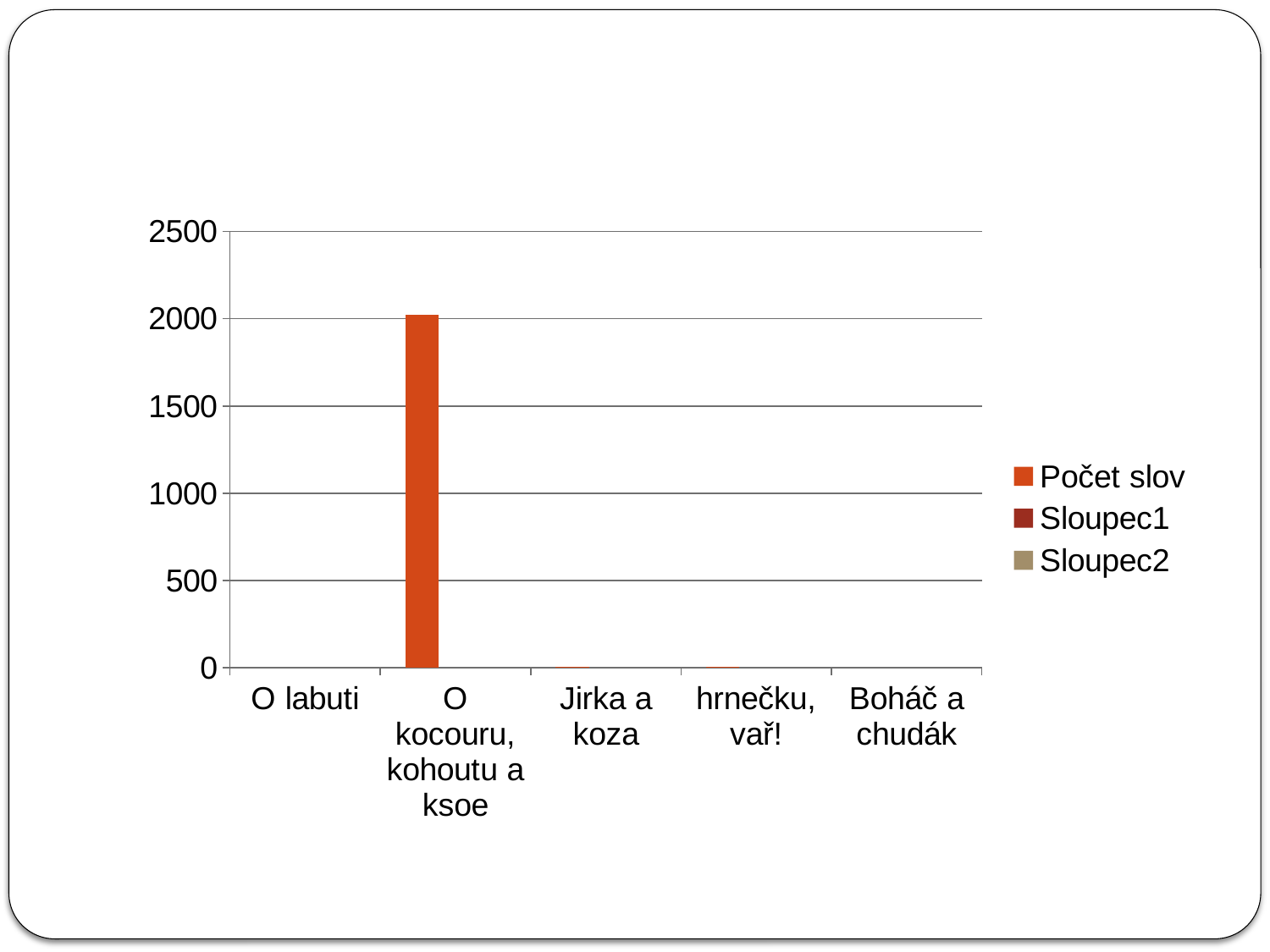

#

### Chart

| Category | Počet slov | Sloupec1 | Sloupec2 |
|---|---|---|---|
| O labuti | None | None | None |
| O kocouru, kohoutu a ksoe | 2022.0 | None | None |
| Jirka a koza | 3.5 | None | None |
| hrnečku, vař! | 4.5 | None | None |
| Boháč a chudák | None | None | None |